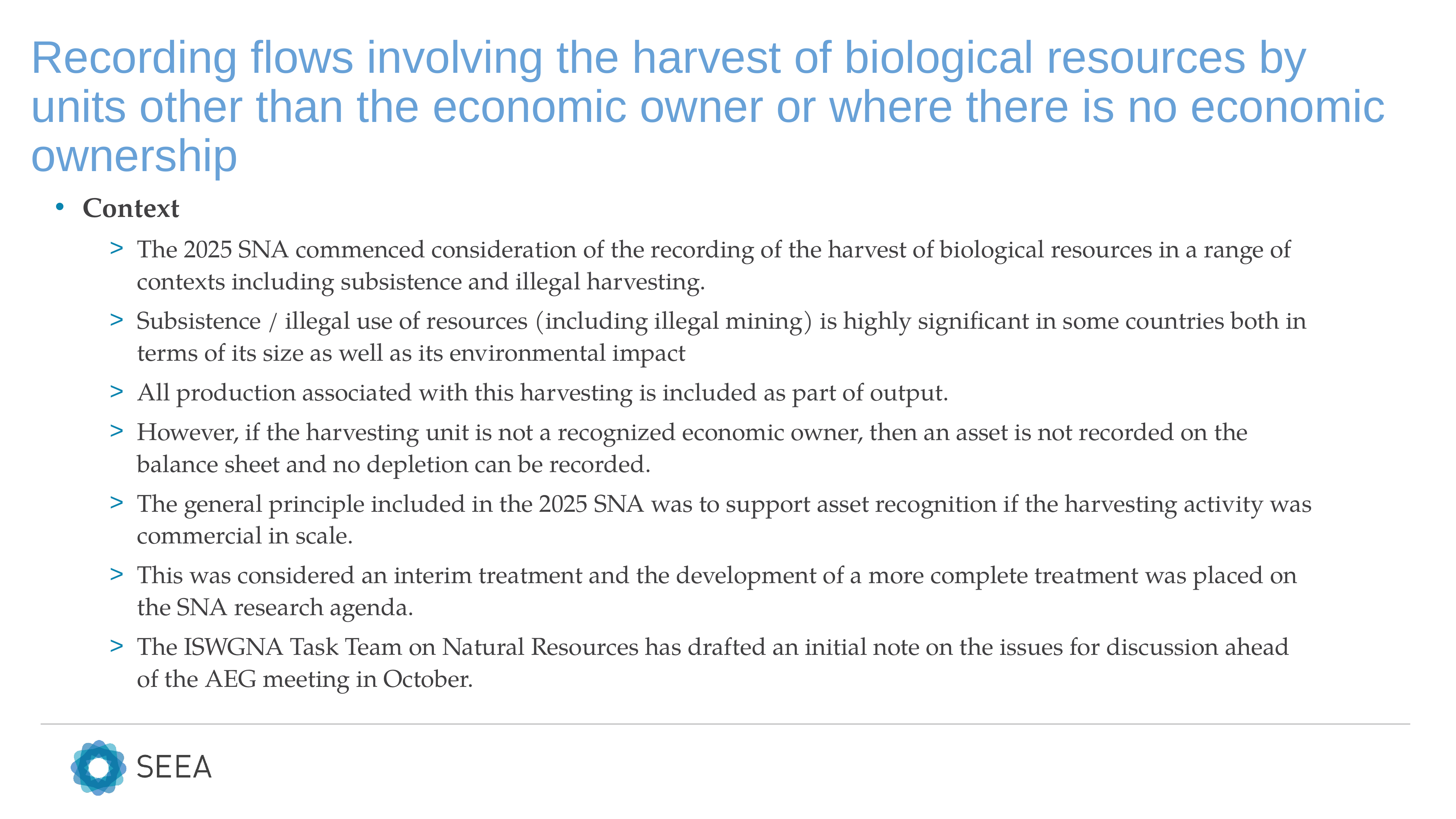

# Recording flows involving the harvest of biological resources by units other than the economic owner or where there is no economic ownership
Context
The 2025 SNA commenced consideration of the recording of the harvest of biological resources in a range of contexts including subsistence and illegal harvesting.
Subsistence / illegal use of resources (including illegal mining) is highly significant in some countries both in terms of its size as well as its environmental impact
All production associated with this harvesting is included as part of output.
However, if the harvesting unit is not a recognized economic owner, then an asset is not recorded on the balance sheet and no depletion can be recorded.
The general principle included in the 2025 SNA was to support asset recognition if the harvesting activity was commercial in scale.
This was considered an interim treatment and the development of a more complete treatment was placed on the SNA research agenda.
The ISWGNA Task Team on Natural Resources has drafted an initial note on the issues for discussion ahead of the AEG meeting in October.